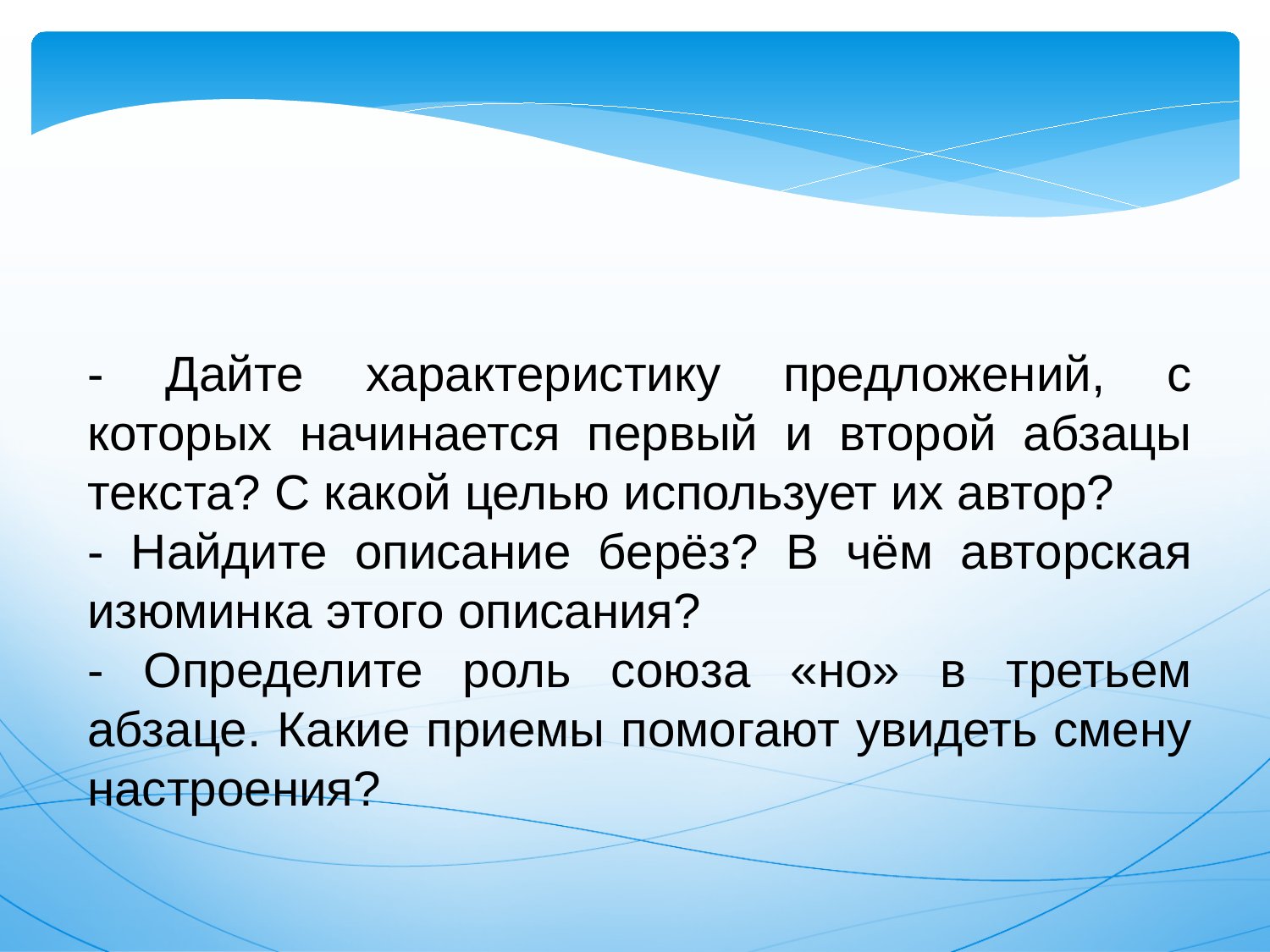

- Дайте характеристику предложений, с которых начинается первый и второй абзацы текста? С какой целью использует их автор?
- Найдите описание берёз? В чём авторская изюминка этого описания?
- Определите роль союза «но» в третьем абзаце. Какие приемы помогают увидеть смену настроения?